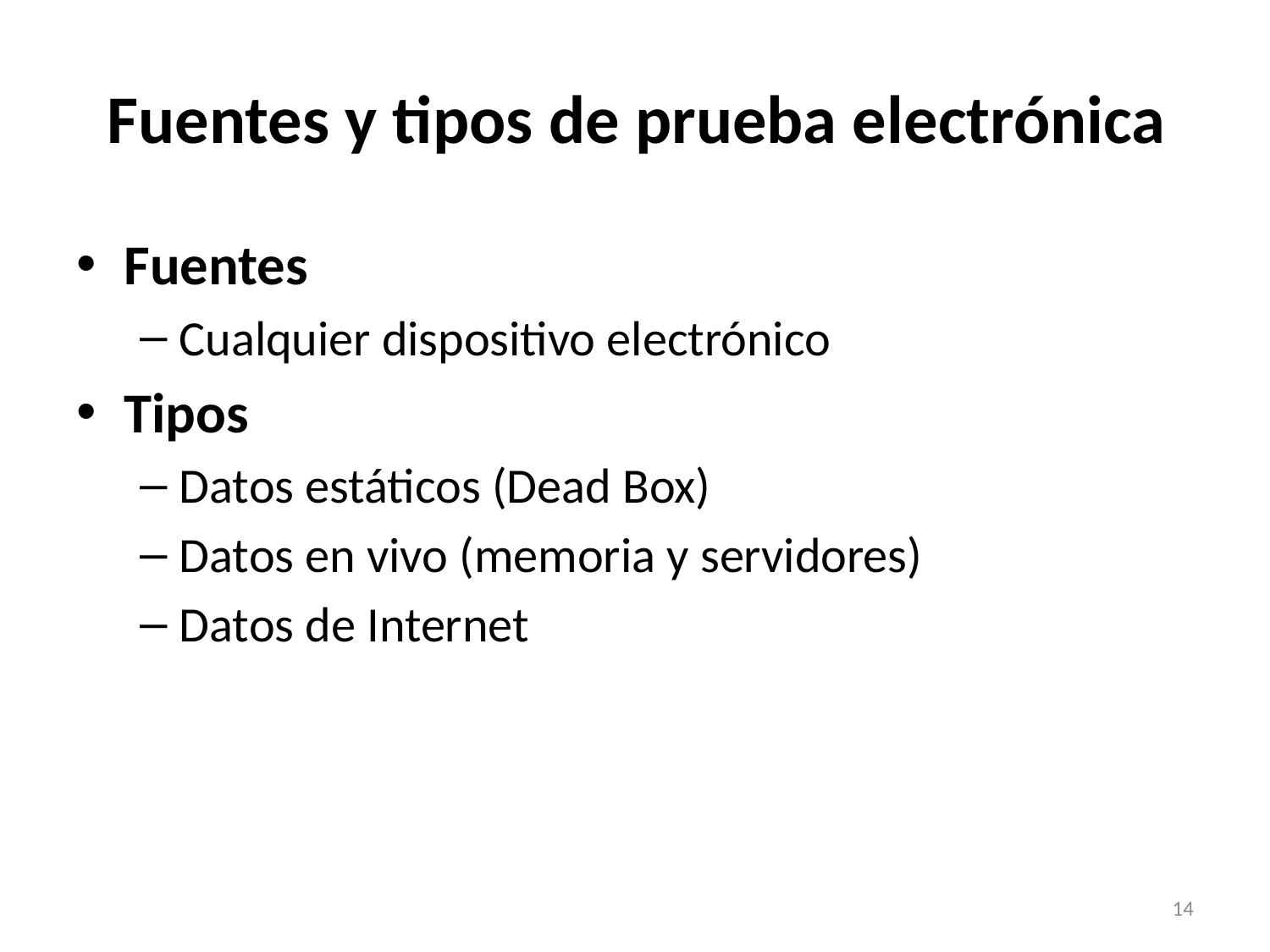

# Fuentes y tipos de prueba electrónica
Fuentes
Cualquier dispositivo electrónico
Tipos
Datos estáticos (Dead Box)
Datos en vivo (memoria y servidores)
Datos de Internet
14